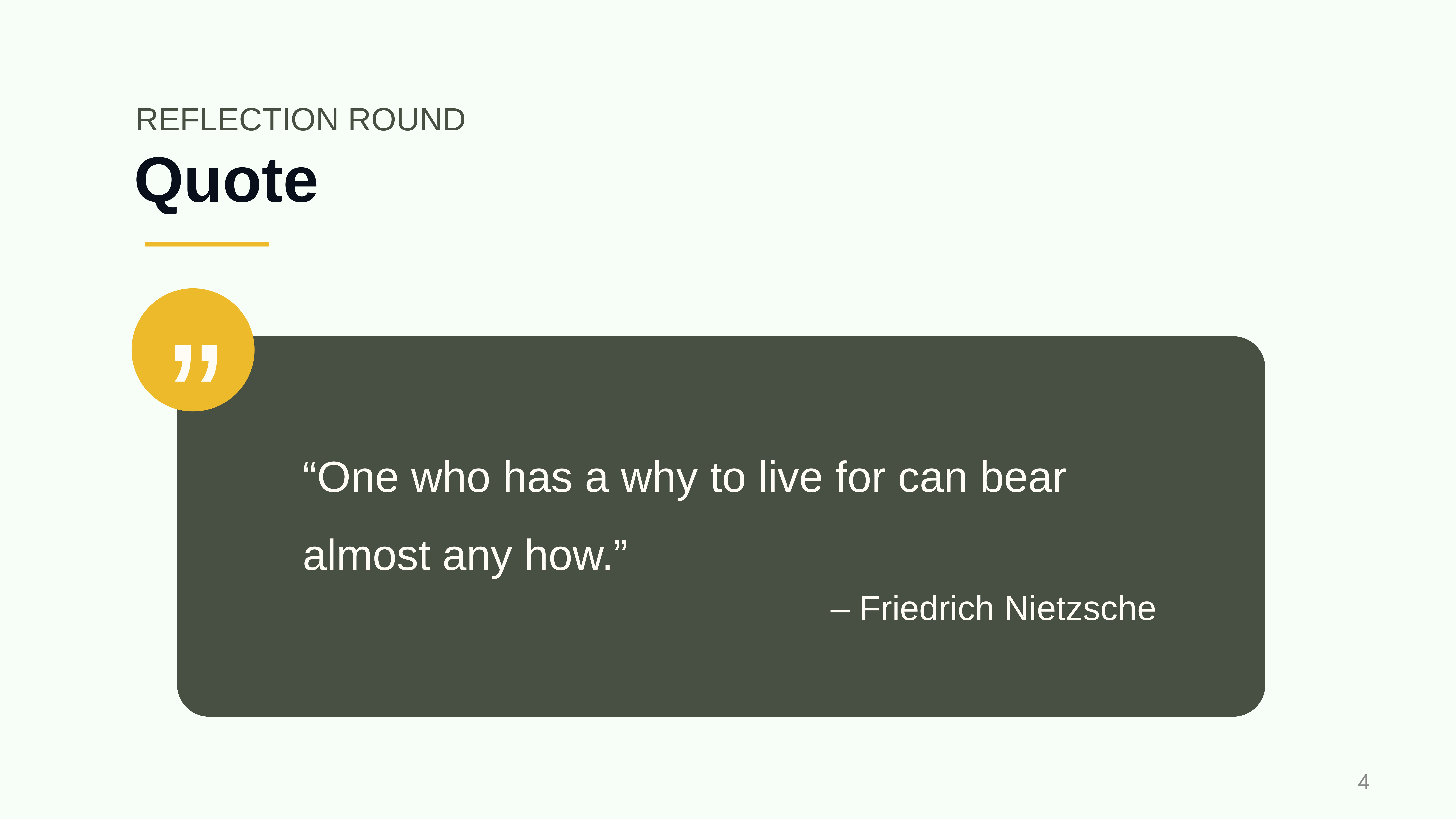

REFLECTION ROUND
# Quote

”

“One who has a why to live for can bear almost any how.”
– Friedrich Nietzsche
4